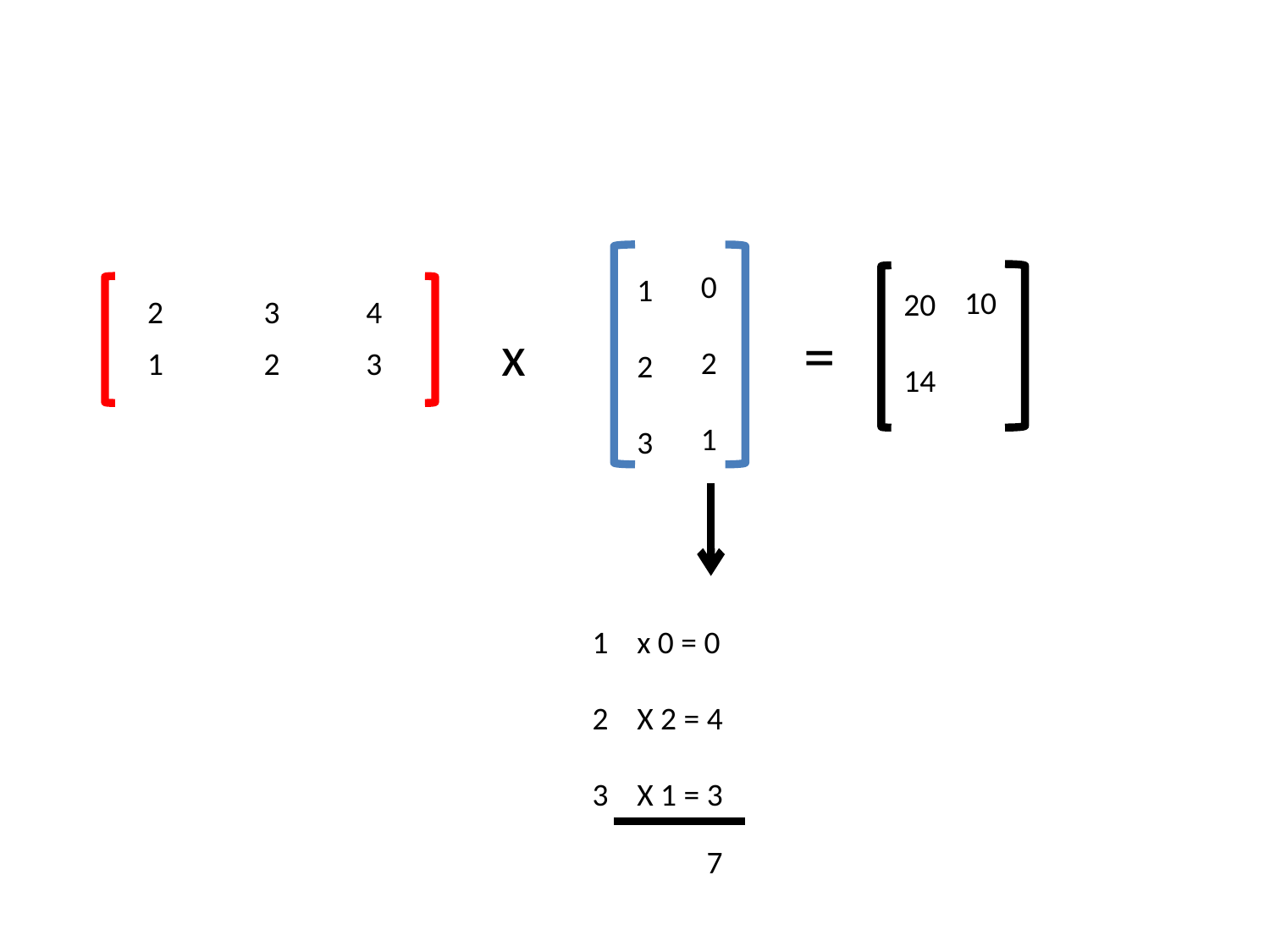

0

   2

   1
1

2

3

10
20

14

2              3            4
=
x
1              2            3
1

2

3
x 0 = 0

X 2 = 4

X 1 = 3
  7